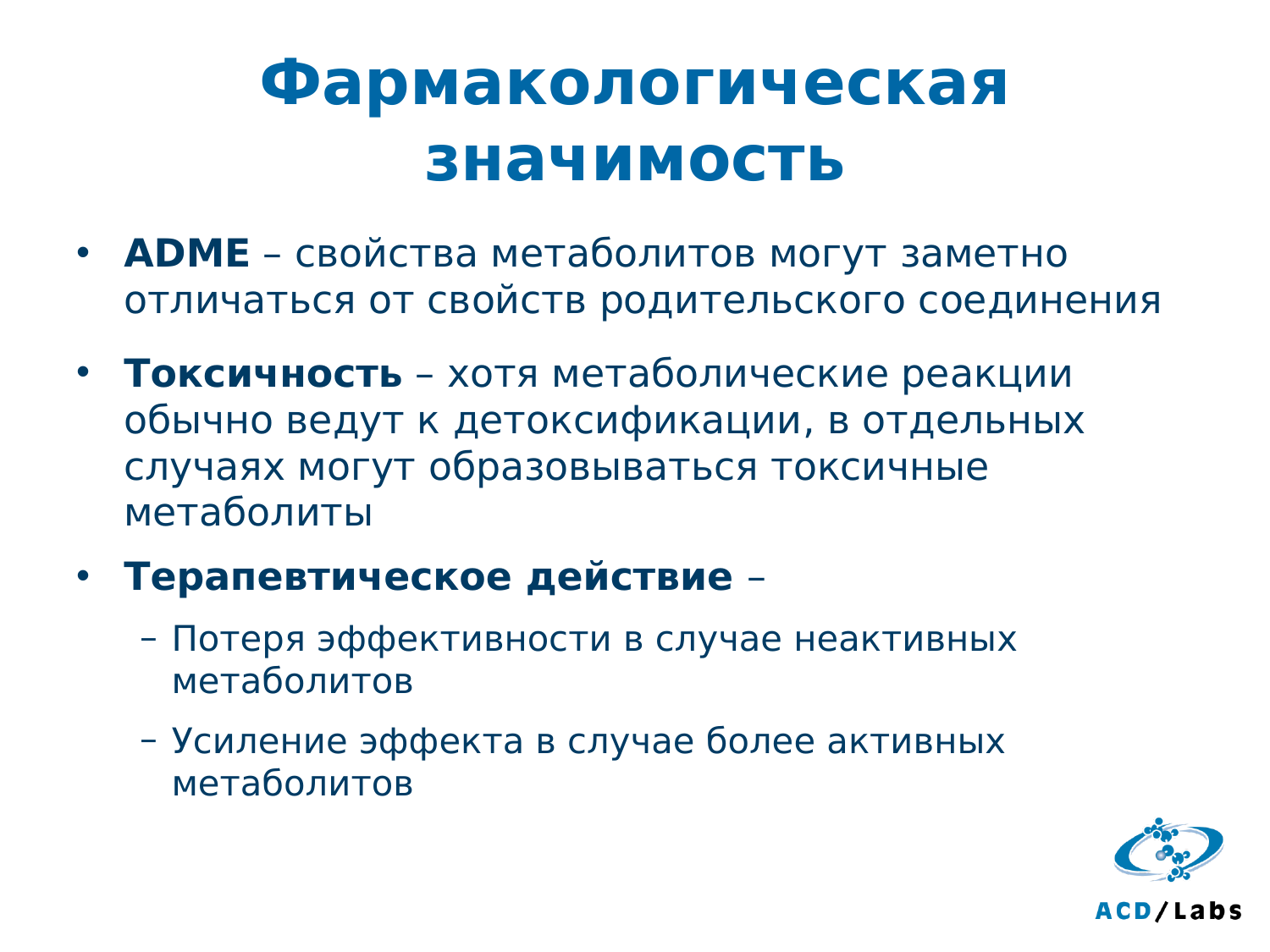

# Фармакологическая значимость
ADME – свойства метаболитов могут заметно отличаться от свойств родительского соединения
Токсичность – хотя метаболические реакции обычно ведут к детоксификации, в отдельных случаях могут образовываться токсичные метаболиты
Терапевтическое действие –
Потеря эффективности в случае неактивных метаболитов
Усиление эффекта в случае более активных метаболитов